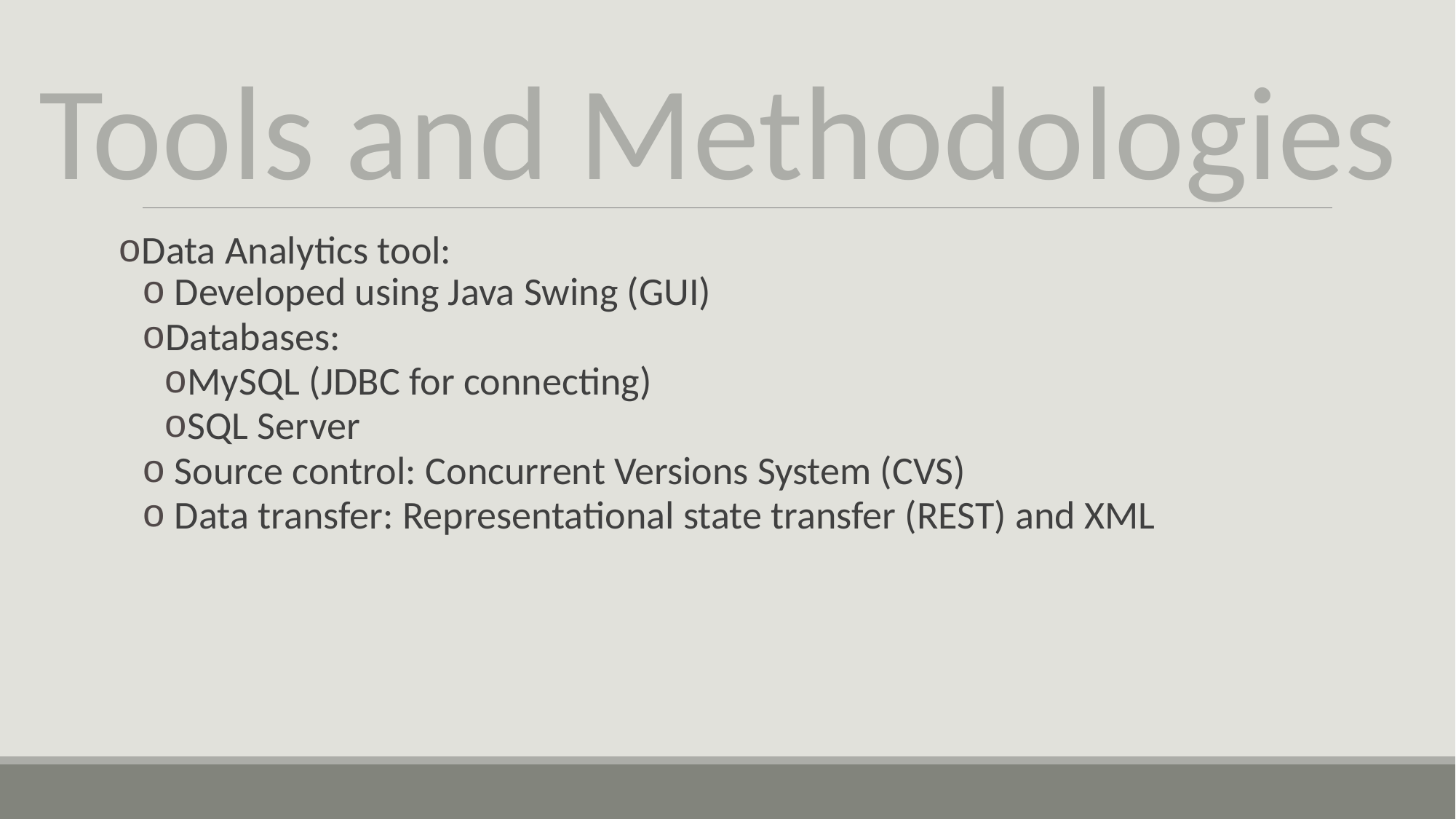

# Tools and Methodologies

Data Analytics tool:
 Developed using Java Swing (GUI)
Databases:
MySQL (JDBC for connecting)
SQL Server
 Source control: Concurrent Versions System (CVS)
 Data transfer: Representational state transfer (REST) and XML